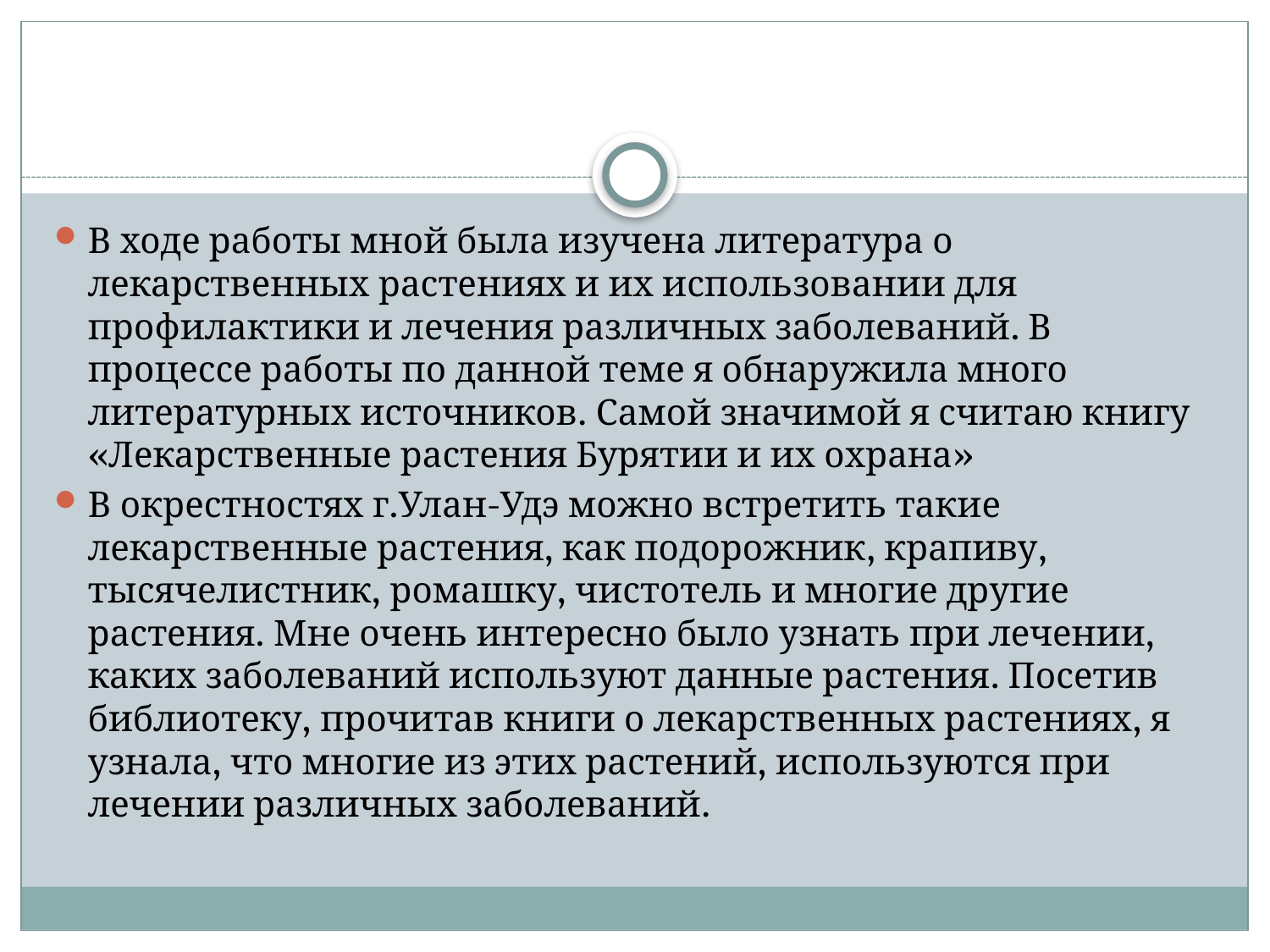

#
В ходе работы мной была изучена литература о лекарственных растениях и их использовании для профилактики и лечения различных заболеваний. В процессе работы по данной теме я обнаружила много литературных источников. Самой значимой я считаю книгу «Лекарственные растения Бурятии и их охрана»
В окрестностях г.Улан-Удэ можно встретить такие лекарственные растения, как подорожник, крапиву, тысячелистник, ромашку, чистотель и многие другие растения. Мне очень интересно было узнать при лечении, каких заболеваний используют данные растения. Посетив библиотеку, прочитав книги о лекарственных растениях, я узнала, что многие из этих растений, используются при лечении различных заболеваний.